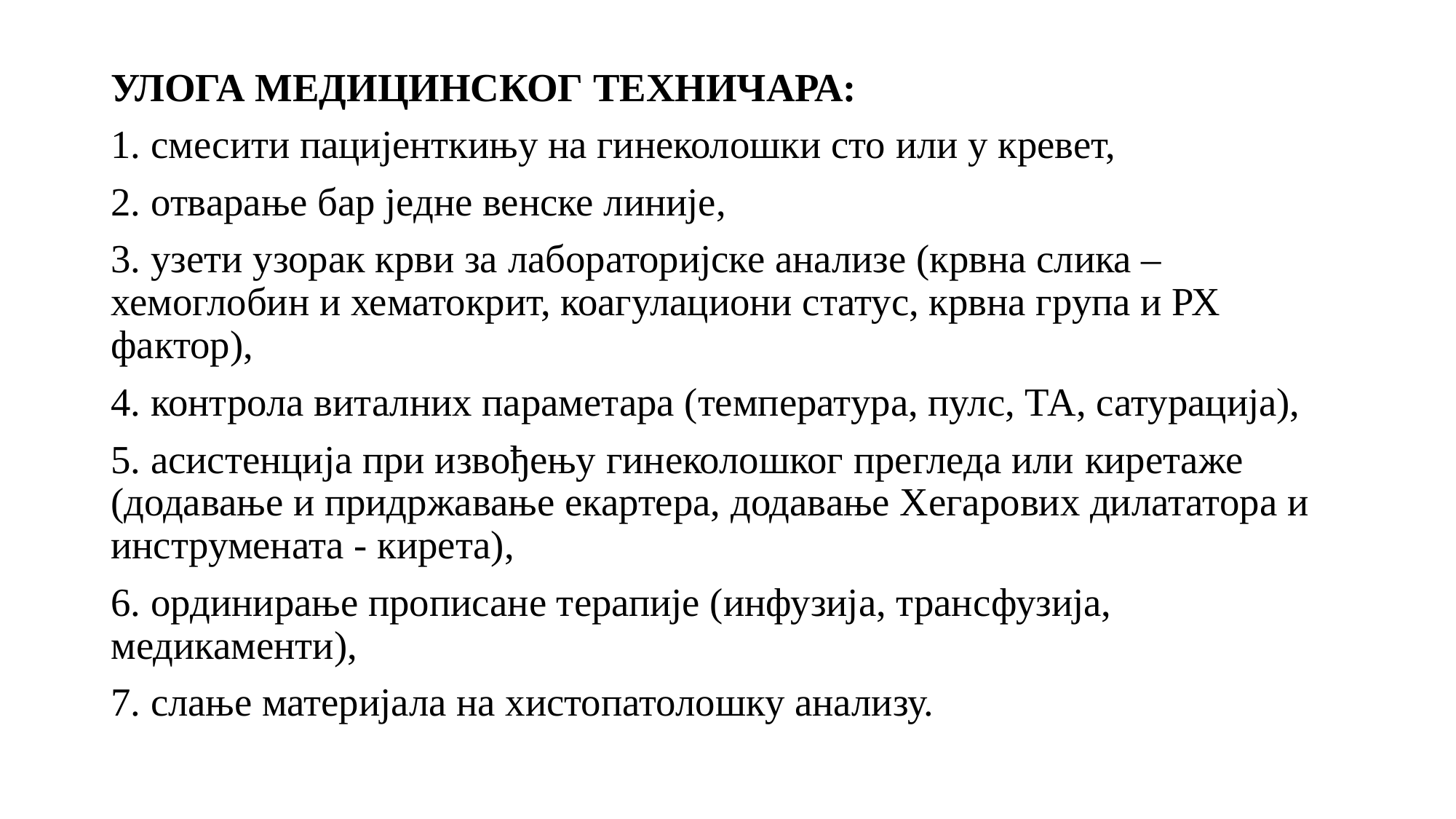

УЛОГА МЕДИЦИНСКОГ ТЕХНИЧАРА:
1. смесити пацијенткињу на гинеколошки сто или у кревет,
2. отварање бар једне венске линије,
3. узети узорак крви за лабораторијске анализе (крвна слика – хемоглобин и хематокрит, коагулациони статус, крвна група и РХ фактор),
4. контрола виталних параметара (температура, пулс, ТА, сатурација),
5. асистенција при извођењу гинеколошког прегледа или киретаже (додавање и придржавање екартера, додавање Хегарових дилататора и инструмената - кирета),
6. ординирање прописане терапије (инфузија, трансфузија, медикаменти),
7. слање материјала на хистопатолошку анализу.